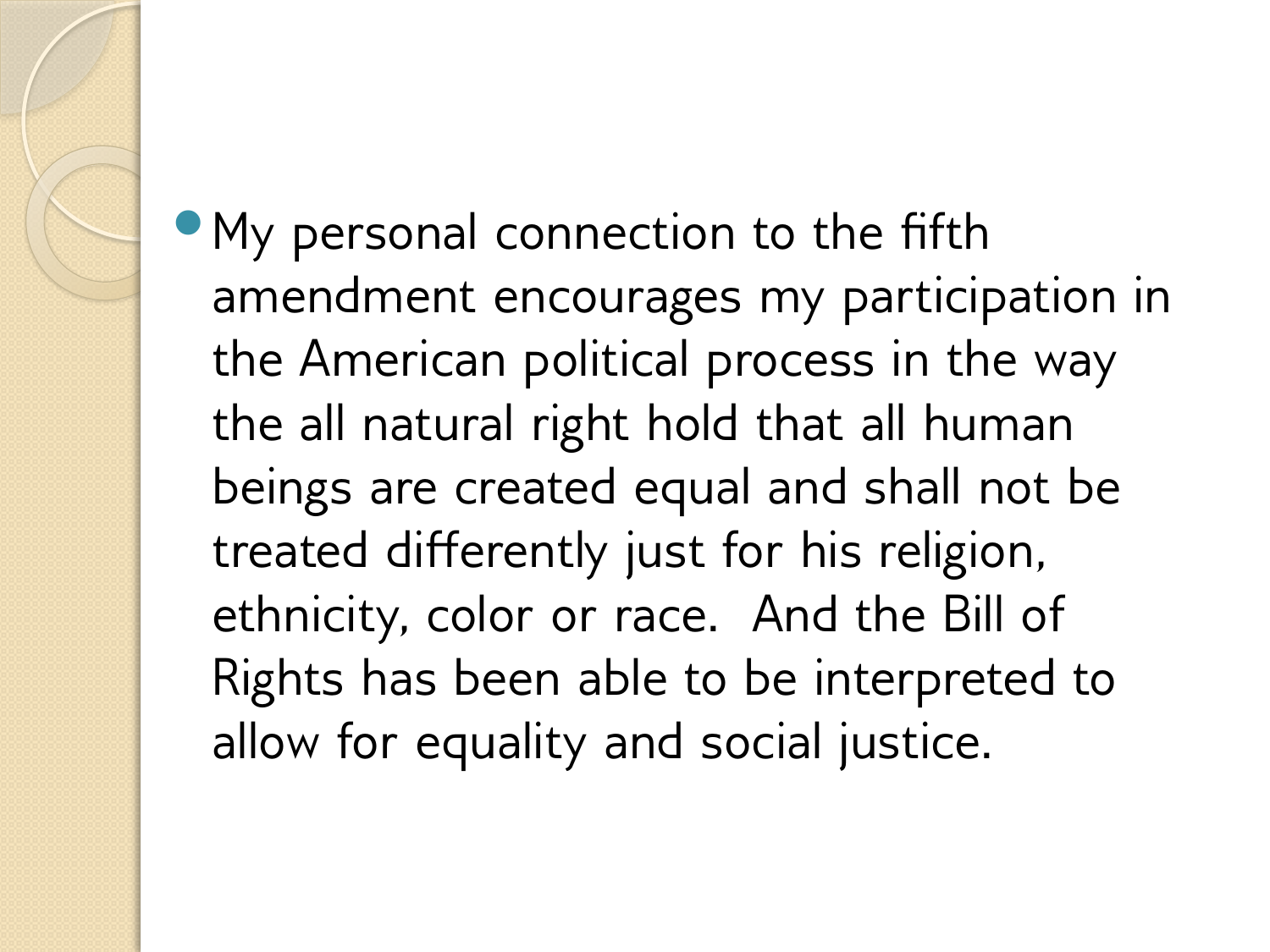

My personal connection to the fifth amendment encourages my participation in the American political process in the way the all natural right hold that all human beings are created equal and shall not be treated differently just for his religion, ethnicity, color or race.  And the Bill of Rights has been able to be interpreted to allow for equality and social justice.